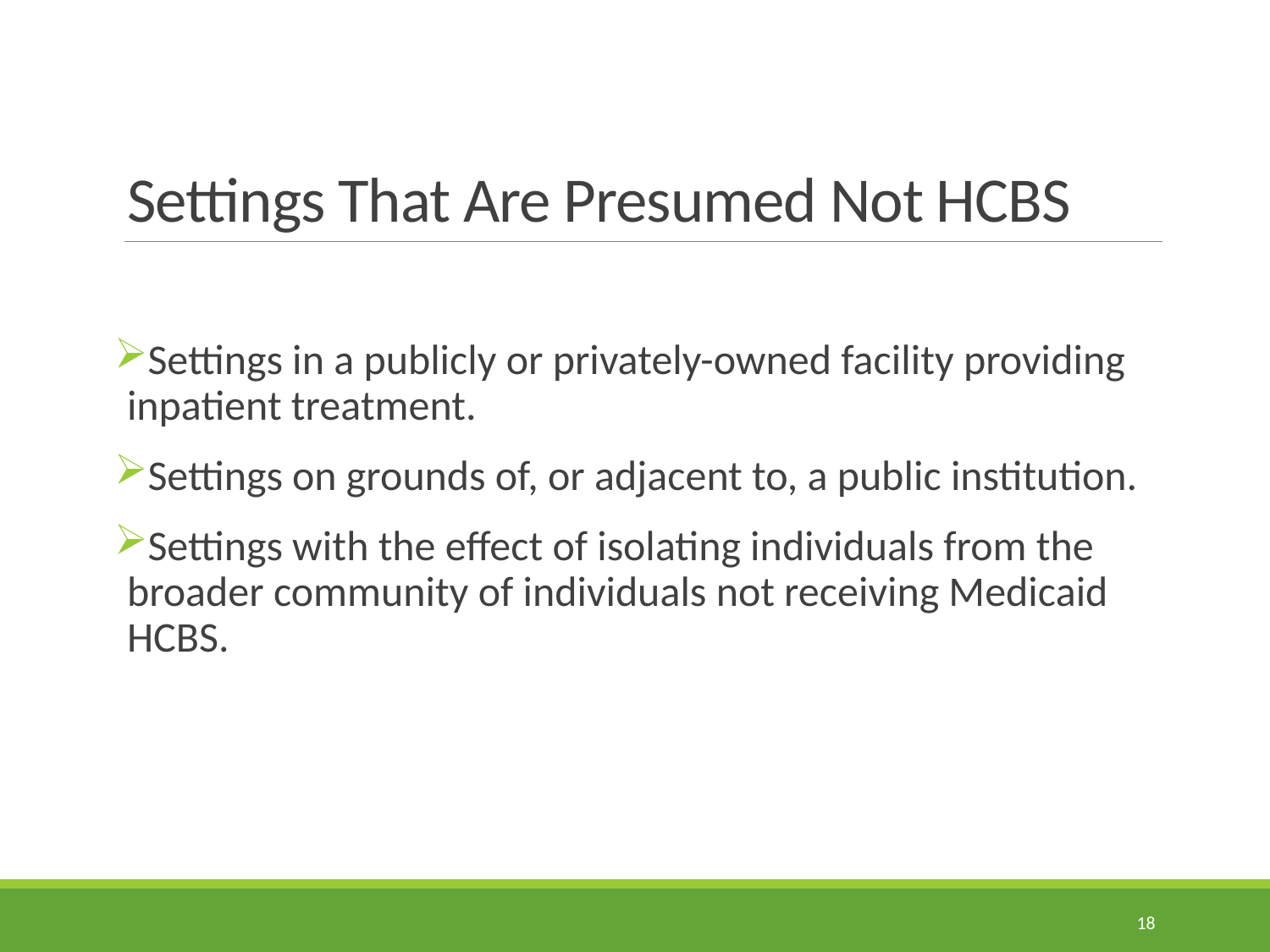

# Settings That Are Presumed Not HCBS

Settings in a publicly or privately-owned facility providing inpatient treatment.
Settings on grounds of, or adjacent to, a public institution.
Settings with the effect of isolating individuals from the broader community of individuals not receiving Medicaid HCBS.

18